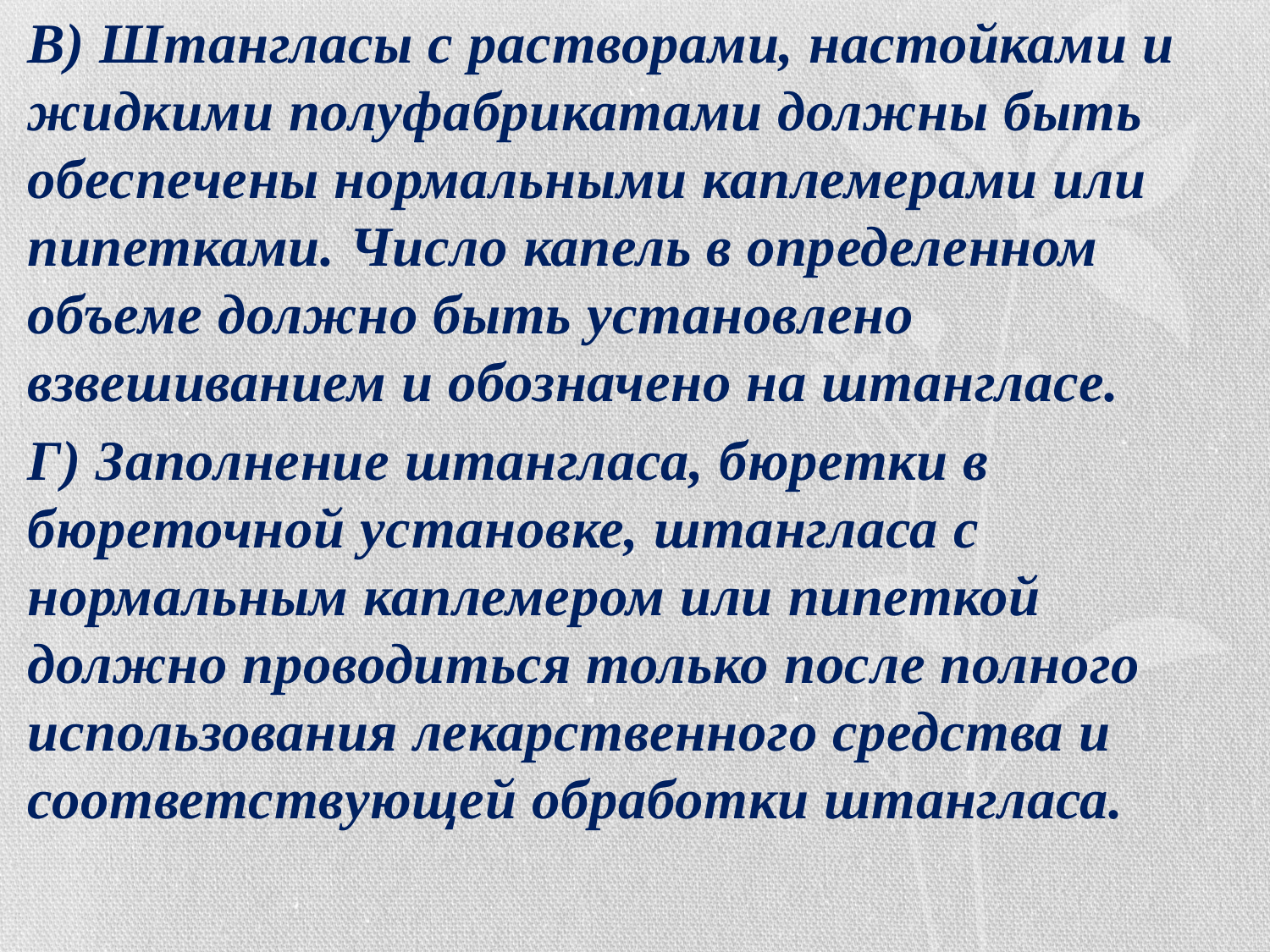

В) Штангласы с растворами, настойками и жидкими полуфабрикатами должны быть обеспечены нормальными каплемерами или пипетками. Число капель в определенном объеме должно быть установлено взвешиванием и обозначено на штангласе.
Г) Заполнение штангласа, бюретки в бюреточной установке, штангласа с нормальным каплемером или пипеткой должно проводиться только после полного использования лекарственного средства и соответствующей обработки штангласа.